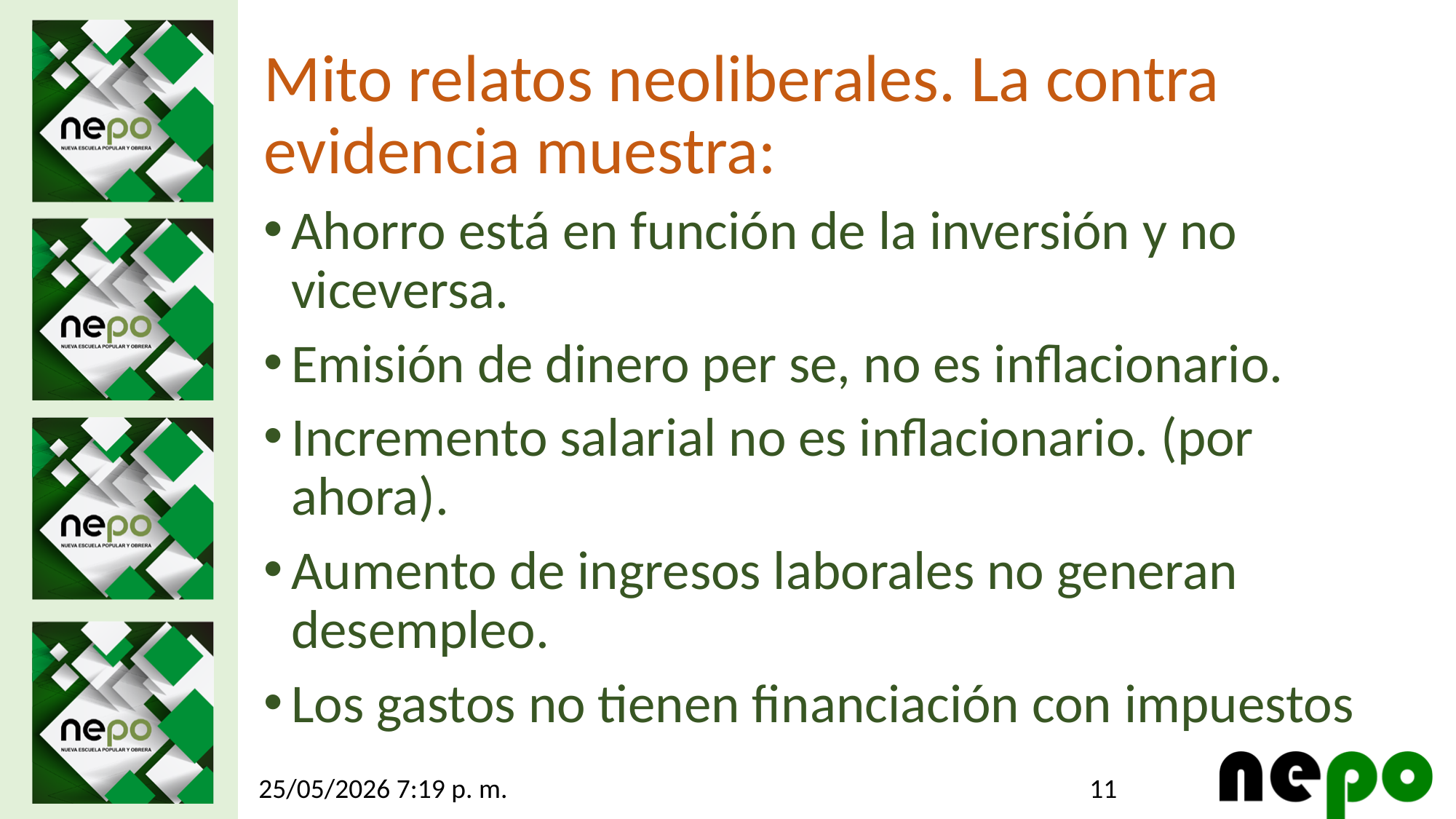

# Mito relatos neoliberales. La contra evidencia muestra:
Ahorro está en función de la inversión y no viceversa.
Emisión de dinero per se, no es inflacionario.
Incremento salarial no es inflacionario. (por ahora).
Aumento de ingresos laborales no generan desempleo.
Los gastos no tienen financiación con impuestos

11
25/05/2026 7:19 p. m.